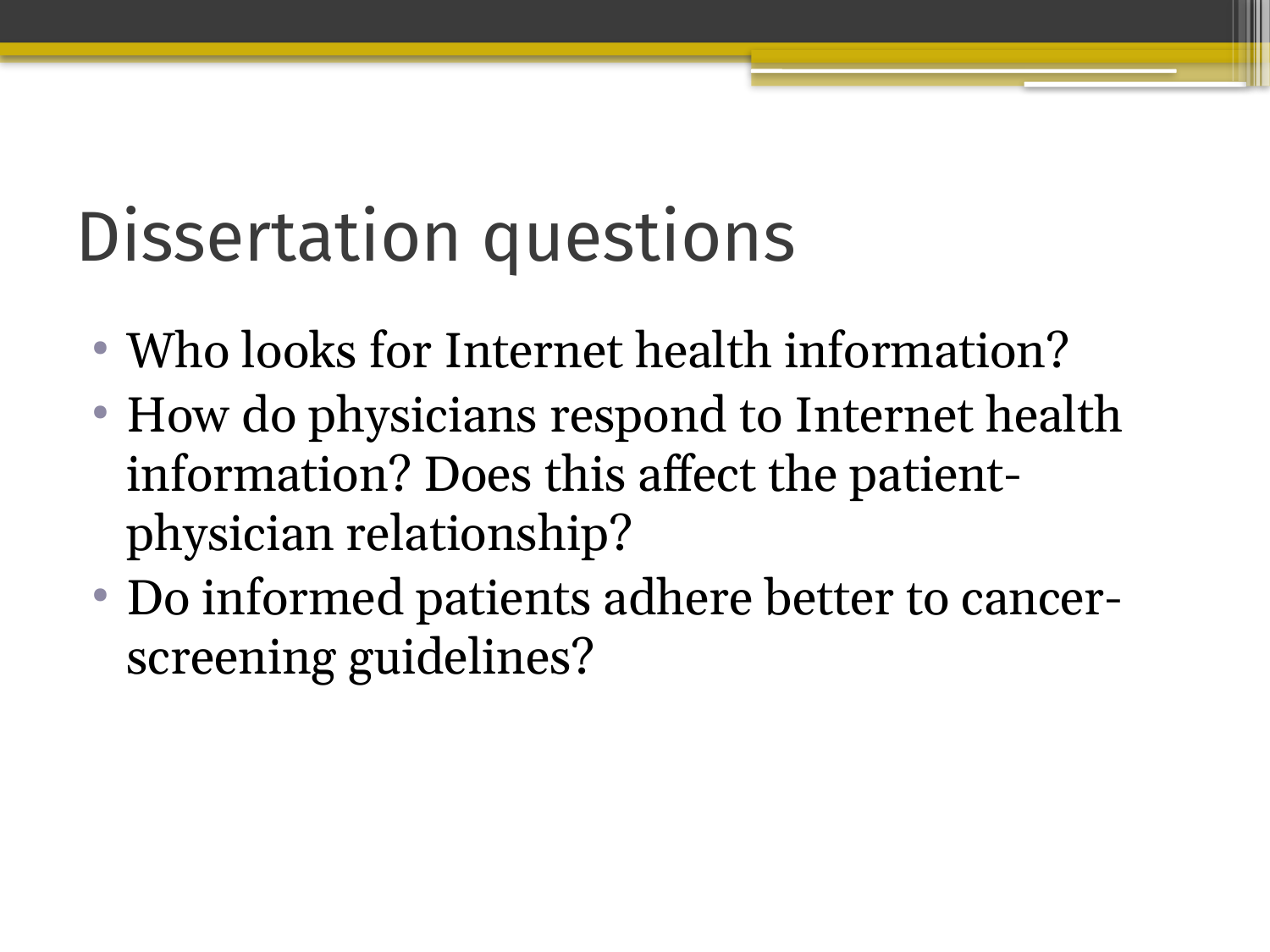

# Dissertation questions
Who looks for Internet health information?
How do physicians respond to Internet health information? Does this affect the patient-physician relationship?
Do informed patients adhere better to cancer-screening guidelines?